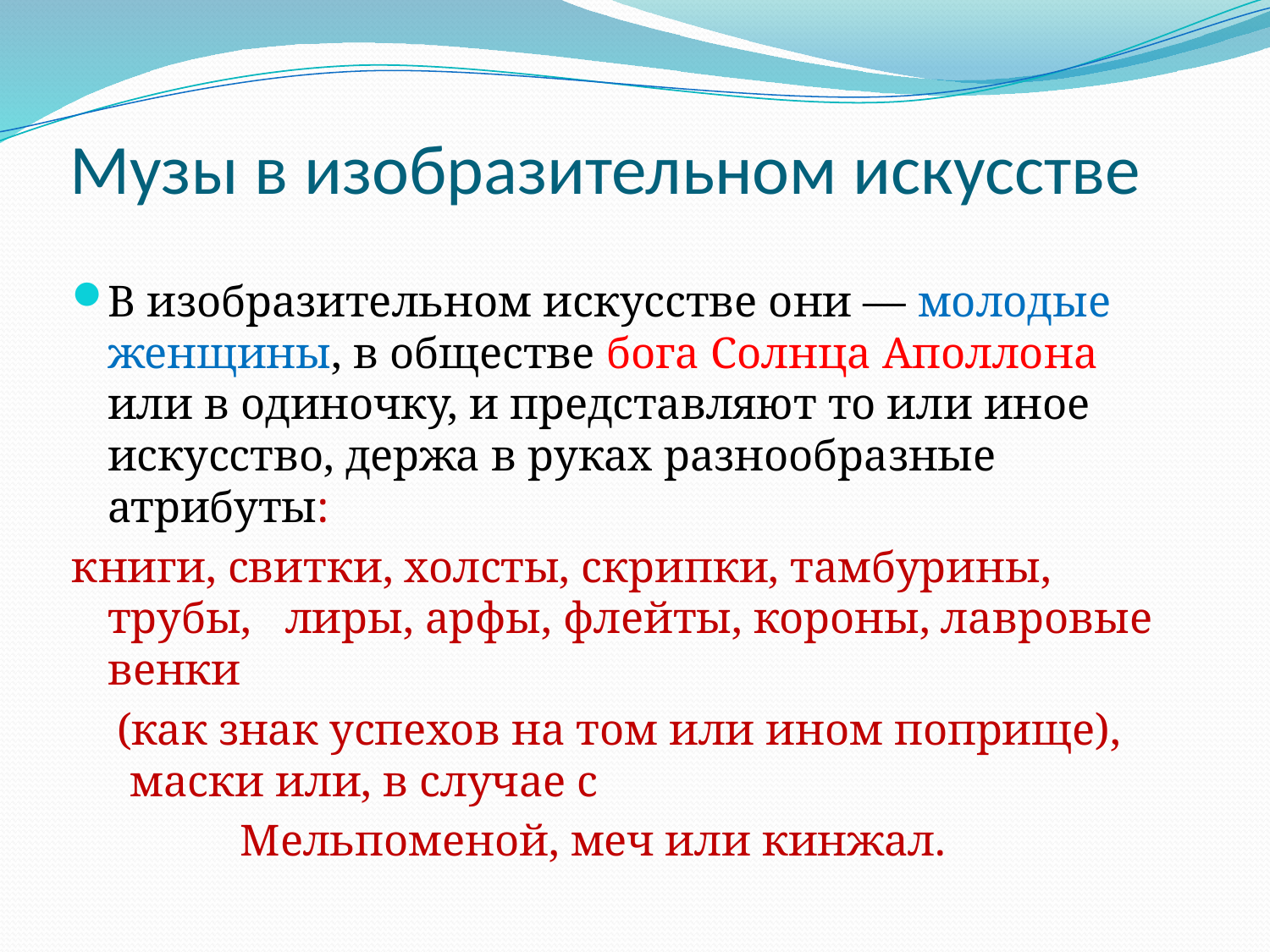

# Музы в изобразительном искусстве
В изобразительном искусстве они — молодые   женщины, в обществе бога Солнца Аполлона  или в одиночку, и представляют то или иное  искусство, держа в руках разнообразные атрибуты:
книги, свитки, холсты, скрипки, тамбурины, трубы,   лиры, арфы, флейты, короны, лавровые венки
    (как знак успехов на том или ином поприще),         маски или, в случае с
               Мельпоменой, меч или кинжал.